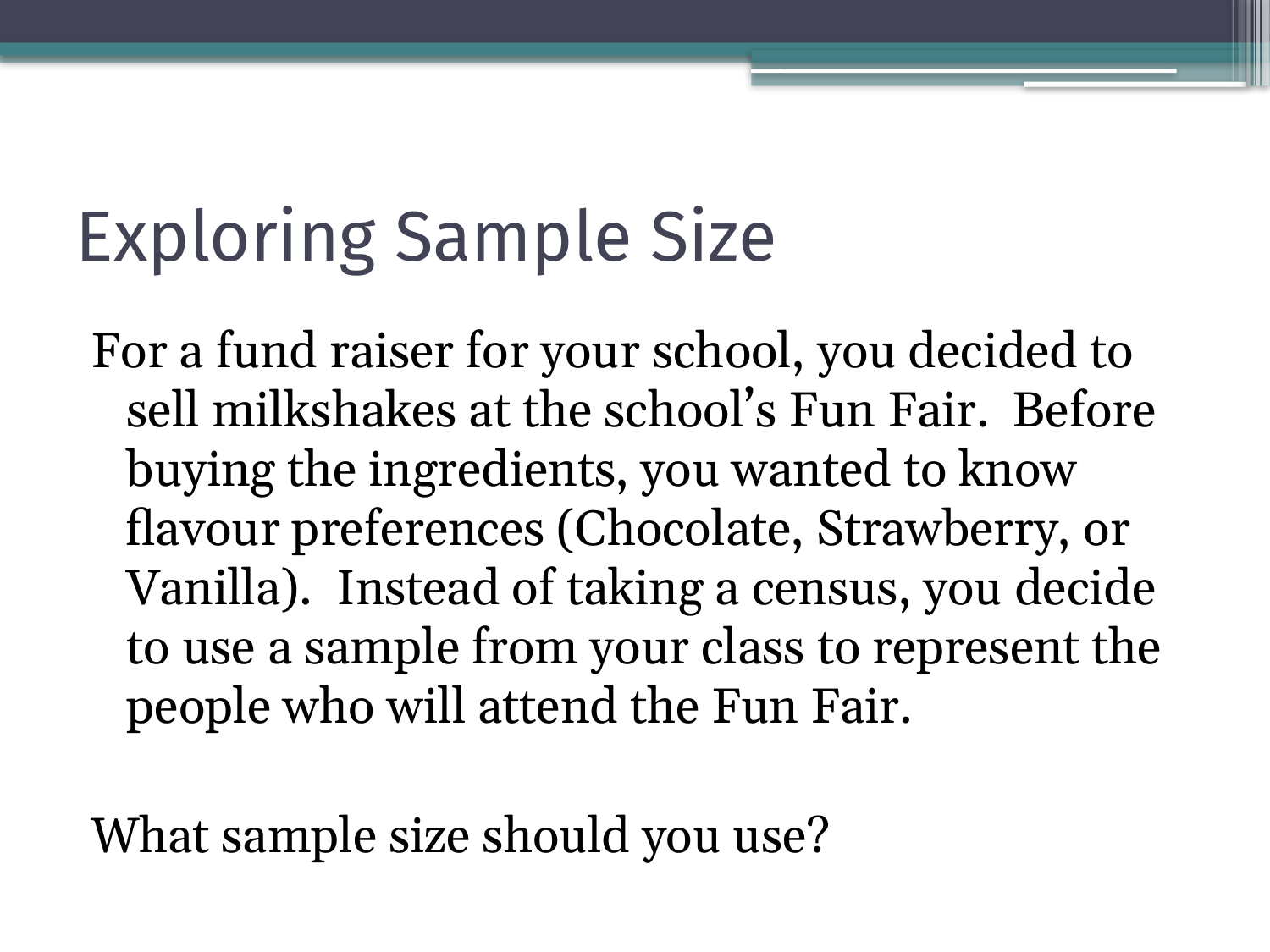

# Exploring Sample Size
For a fund raiser for your school, you decided to sell milkshakes at the school’s Fun Fair.  Before buying the ingredients, you wanted to know flavour preferences (Chocolate, Strawberry, or Vanilla).  Instead of taking a census, you decide to use a sample from your class to represent the people who will attend the Fun Fair.

What sample size should you use?